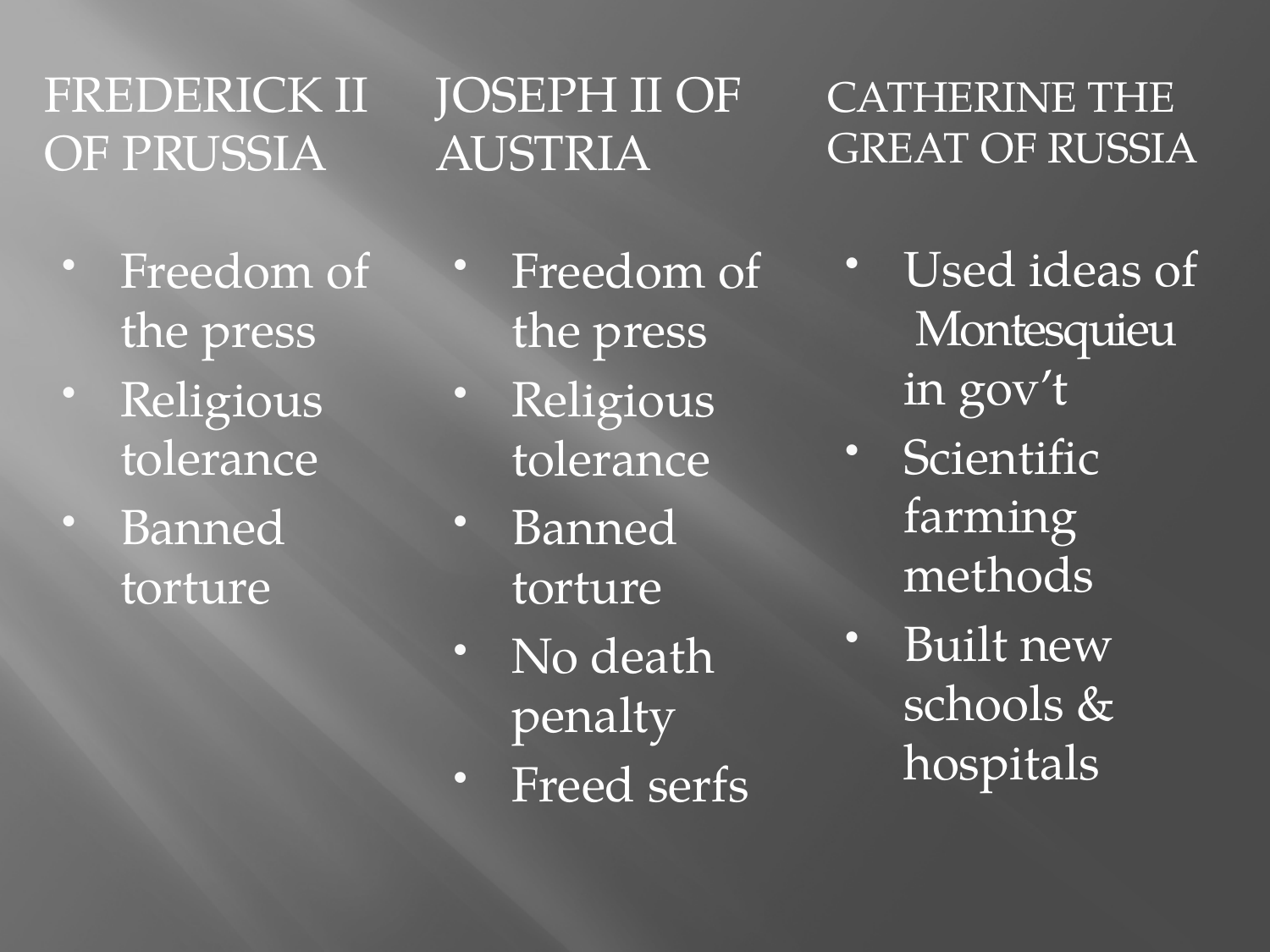

Catherine the Great of Russia
Frederick II of Prussia
Joseph II of Austria
Used ideas of  Montesquieu in gov’t
Scientific farming methods
Built new schools & hospitals
Freedom of the press
Religious tolerance
Banned torture
Freedom of the press
Religious tolerance
Banned torture
No death penalty
Freed serfs